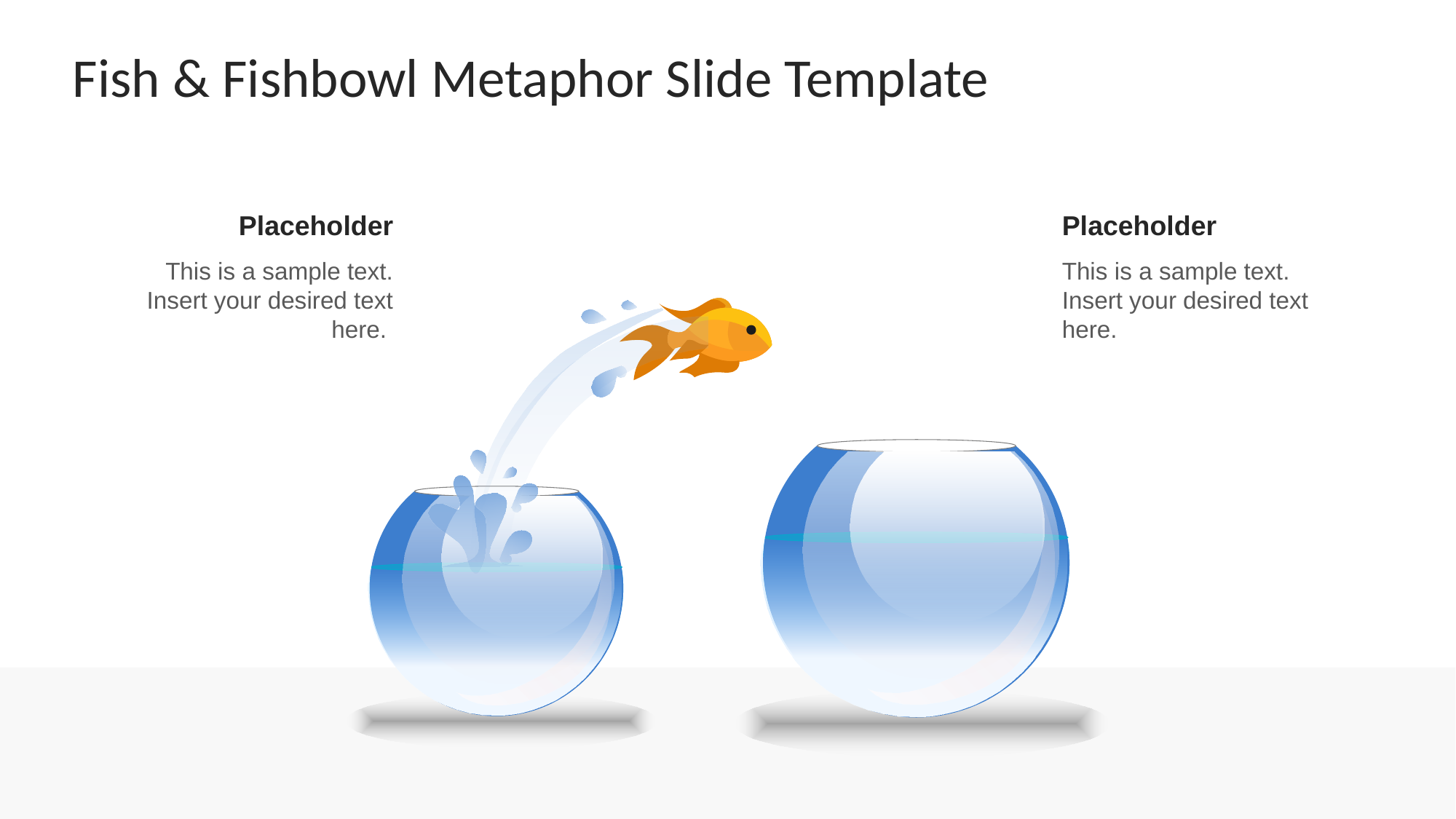

# Fish & Fishbowl Metaphor Slide Template
Placeholder
This is a sample text. Insert your desired text here.
Placeholder
This is a sample text. Insert your desired text here.